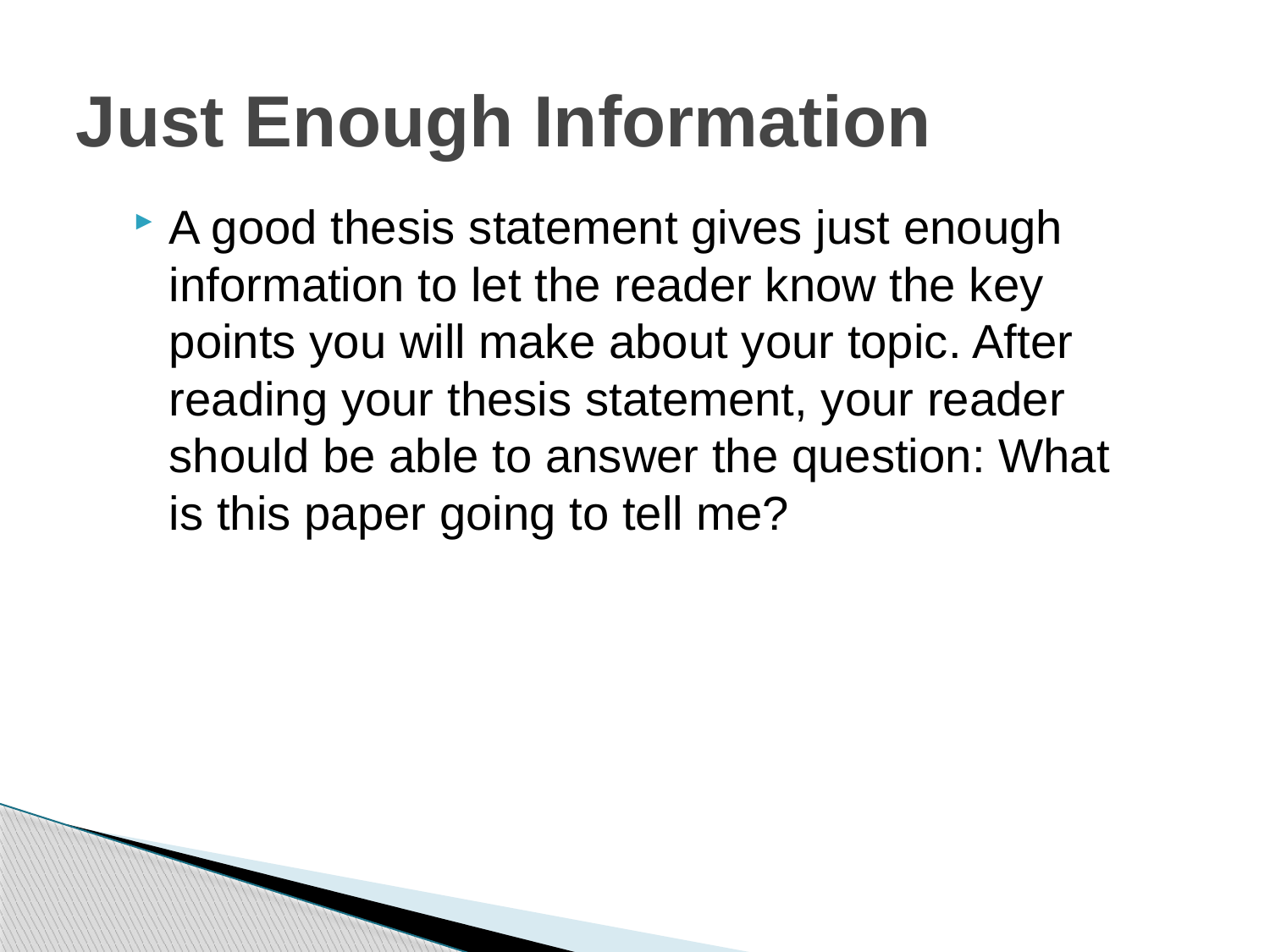

# Just Enough Information
A good thesis statement gives just enough information to let the reader know the key points you will make about your topic. After reading your thesis statement, your reader should be able to answer the question: What is this paper going to tell me?